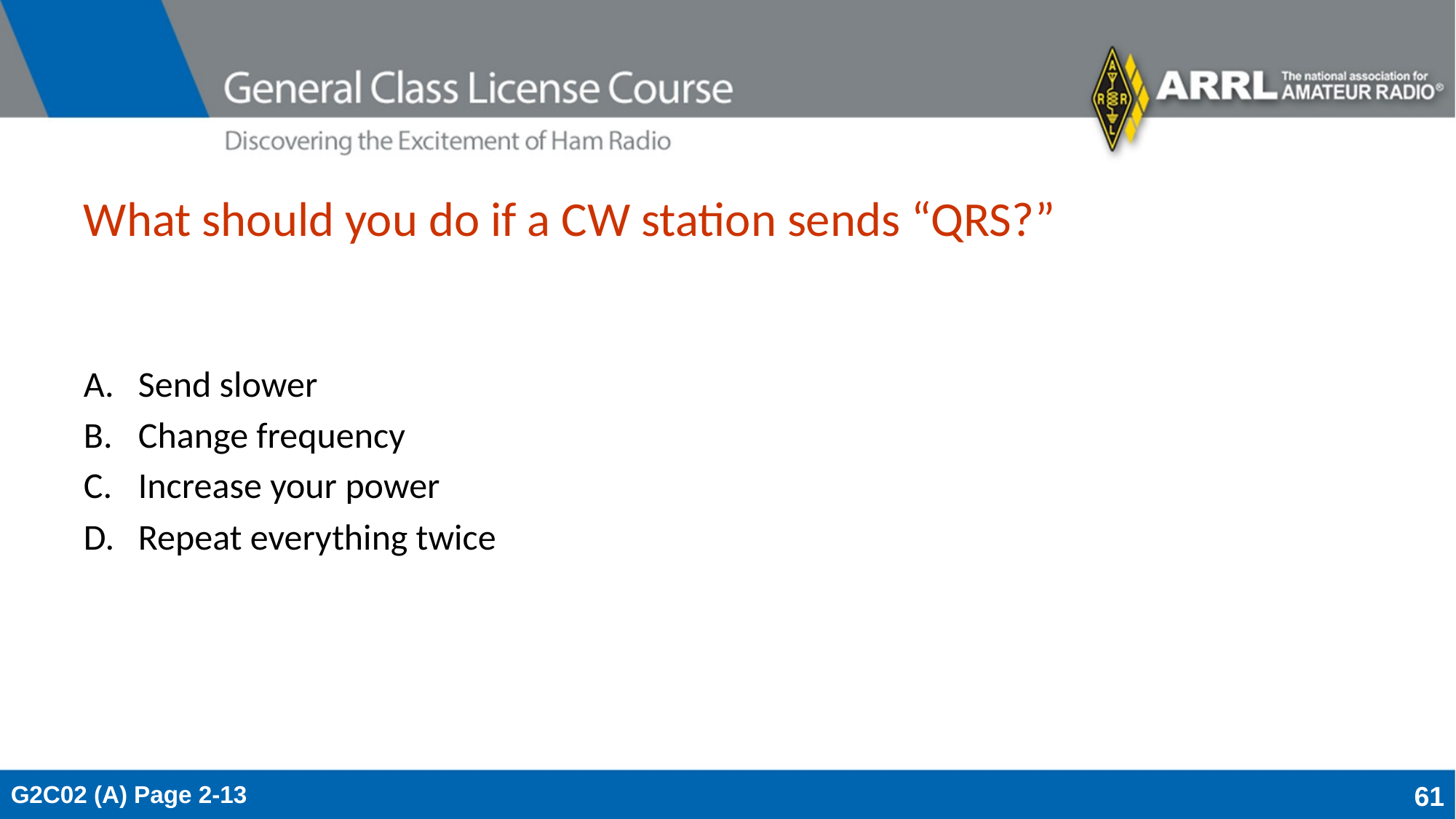

# What should you do if a CW station sends “QRS?”
Send slower
Change frequency
Increase your power
Repeat everything twice
G2C02 (A) Page 2-13
61